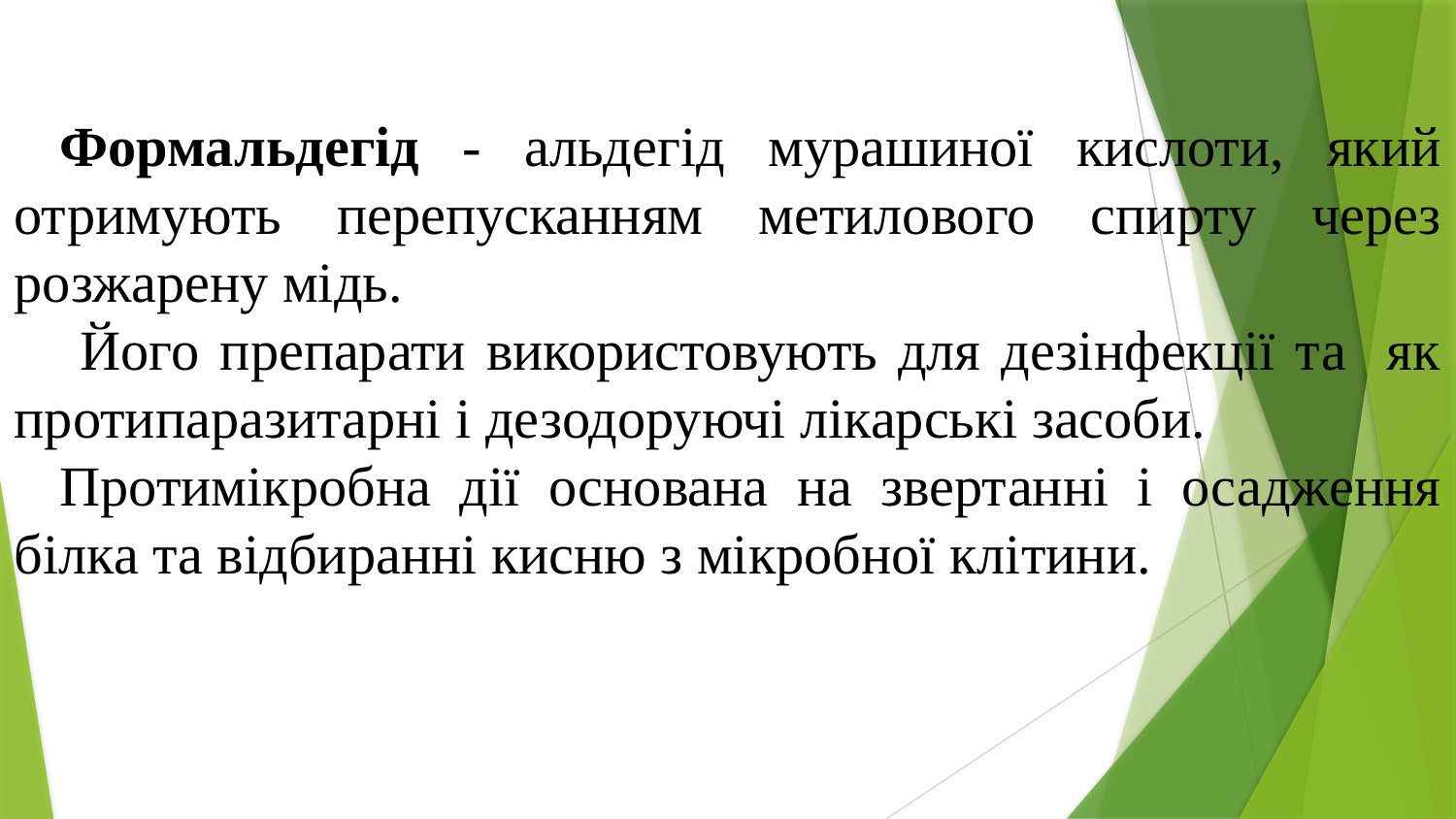

Формальдегід - альдегід мурашиної кислоти, який отримують перепусканням метилового спирту через розжарену мідь.
 Його препарати використовують для дезінфекції та  як протипаразитарні і дезодоруючі лікарські засоби.
Протимікробна дії основана на звертанні і осадження білка та відбиранні кисню з мікробної клітини.